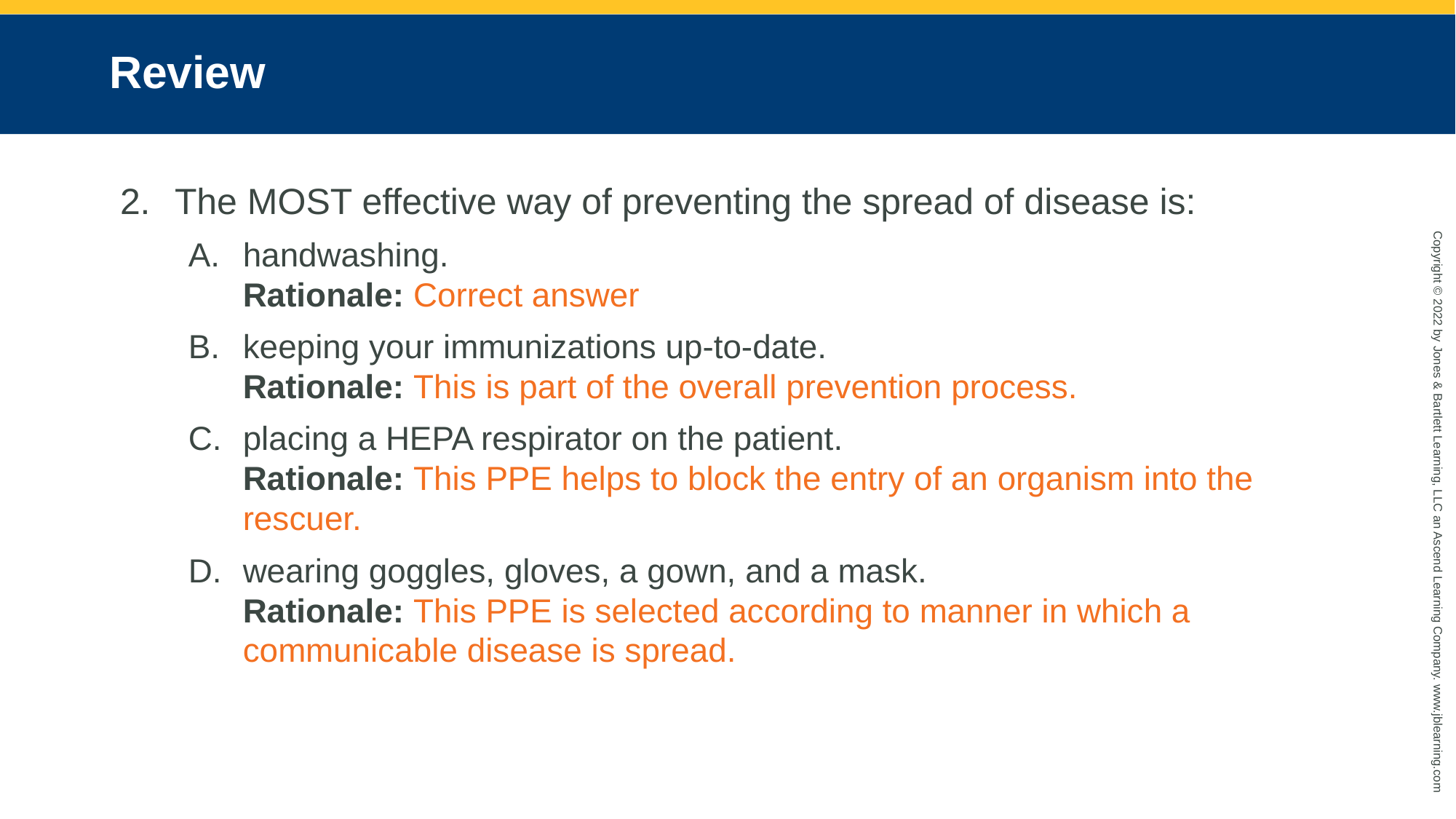

# Review
The MOST effective way of preventing the spread of disease is:
handwashing.
Rationale: Correct answer
keeping your immunizations up-to-date.
Rationale: This is part of the overall prevention process.
placing a HEPA respirator on the patient.
Rationale: This PPE helps to block the entry of an organism into the rescuer.
wearing goggles, gloves, a gown, and a mask.
Rationale: This PPE is selected according to manner in which a communicable disease is spread.